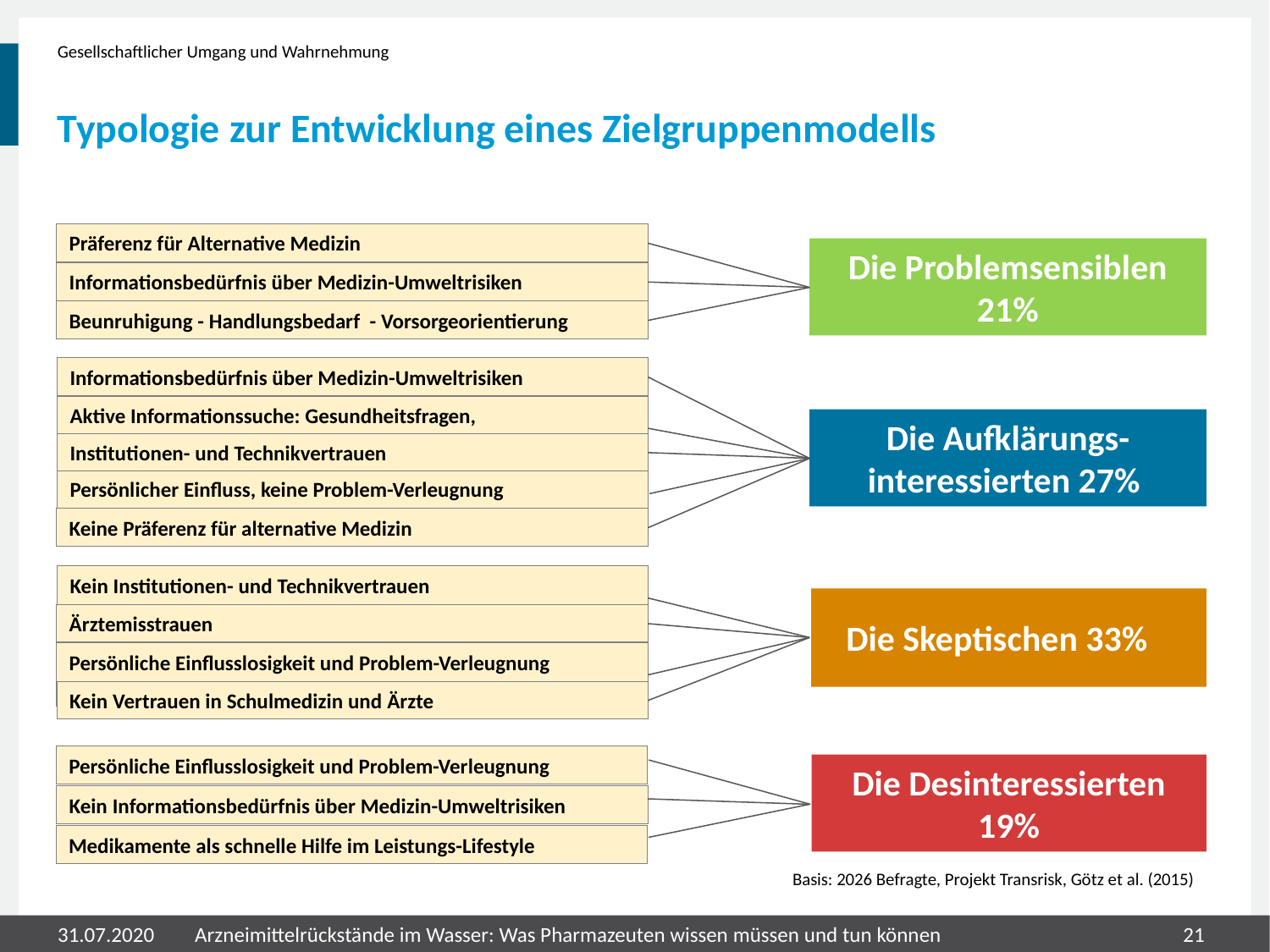

Gesellschaftlicher Umgang und Wahrnehmung

# Typologie zur Entwicklung eines Zielgruppenmodells

Präferenz für Alternative Medizin
Die Problemsensiblen 21%
Informationsbedürfnis über Medizin-Umweltrisiken
Beunruhigung - Handlungsbedarf  - Vorsorgeorientierung
Informationsbedürfnis über Medizin-Umweltrisiken
Die Aufklärungs-interessierten 27%
Aktive Informationssuche: Gesundheitsfragen, Behandlungsmethoden
Institutionen- und Technikvertrauen
Persönlicher Einfluss, keine Problem-Verleugnung
Keine Präferenz für alternative Medizin
Kein Institutionen- und Technikvertrauen

Die Skeptischen 33%
Ärztemisstrauen
Persönliche Einflusslosigkeit und Problem-Verleugnung
Kein Vertrauen in Schulmedizin und Ärzte
Persönliche Einflusslosigkeit und Problem-Verleugnung
Die Desinteressierten
19%
Kein Informationsbedürfnis über Medizin-Umweltrisiken
Medikamente als schnelle Hilfe im Leistungs-Lifestyle
Basis: 2026 Befragte, Projekt Transrisk, Götz et al. (2015)
31.07.2020
Arzneimittelrückstände im Wasser: Was Pharmazeuten wissen müssen und tun können
21